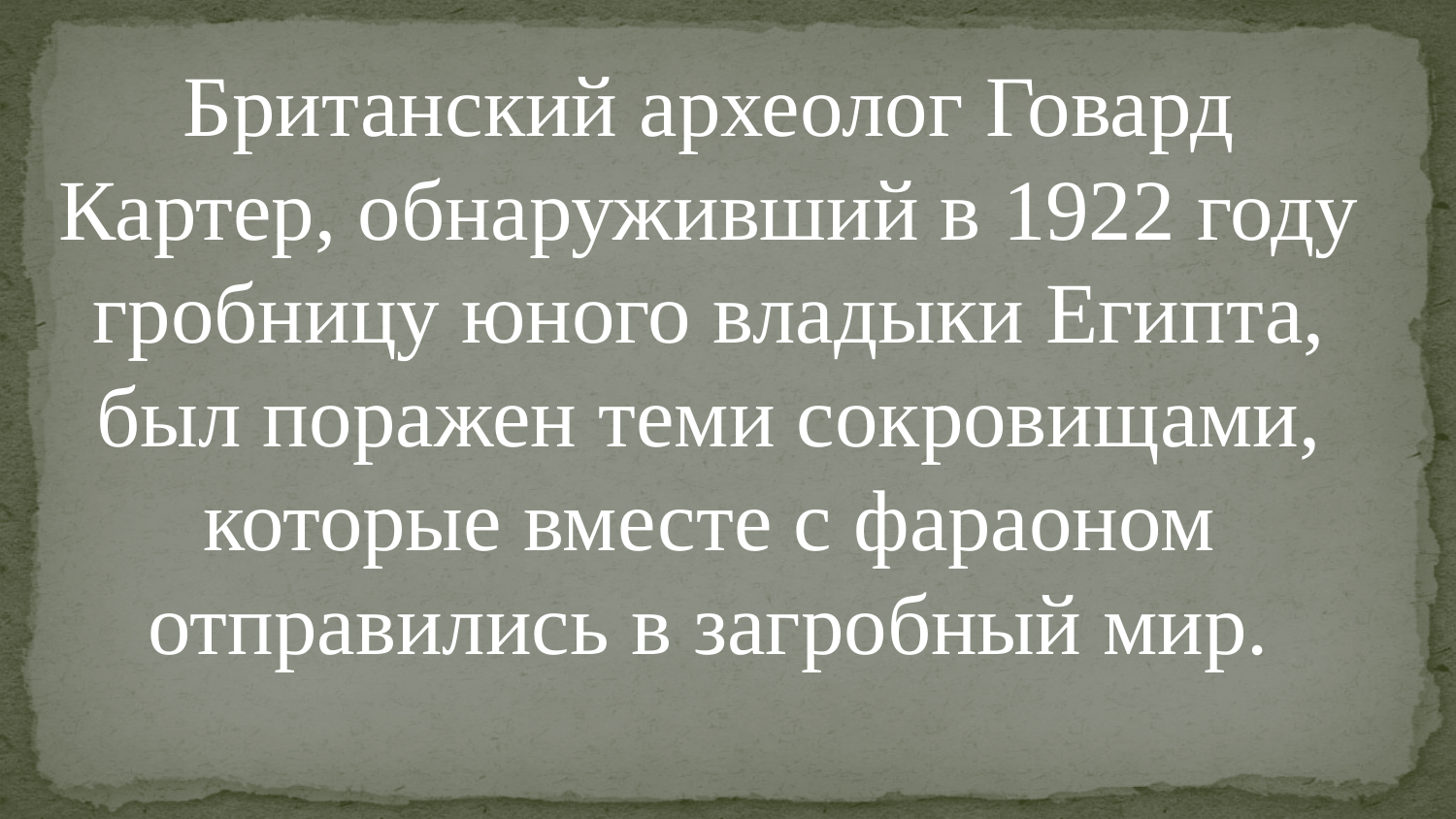

Британский археолог Говард Картер, обнаруживший в 1922 году гробницу юного владыки Египта, был поражен теми сокровищами, которые вместе с фараоном отправились в загробный мир.